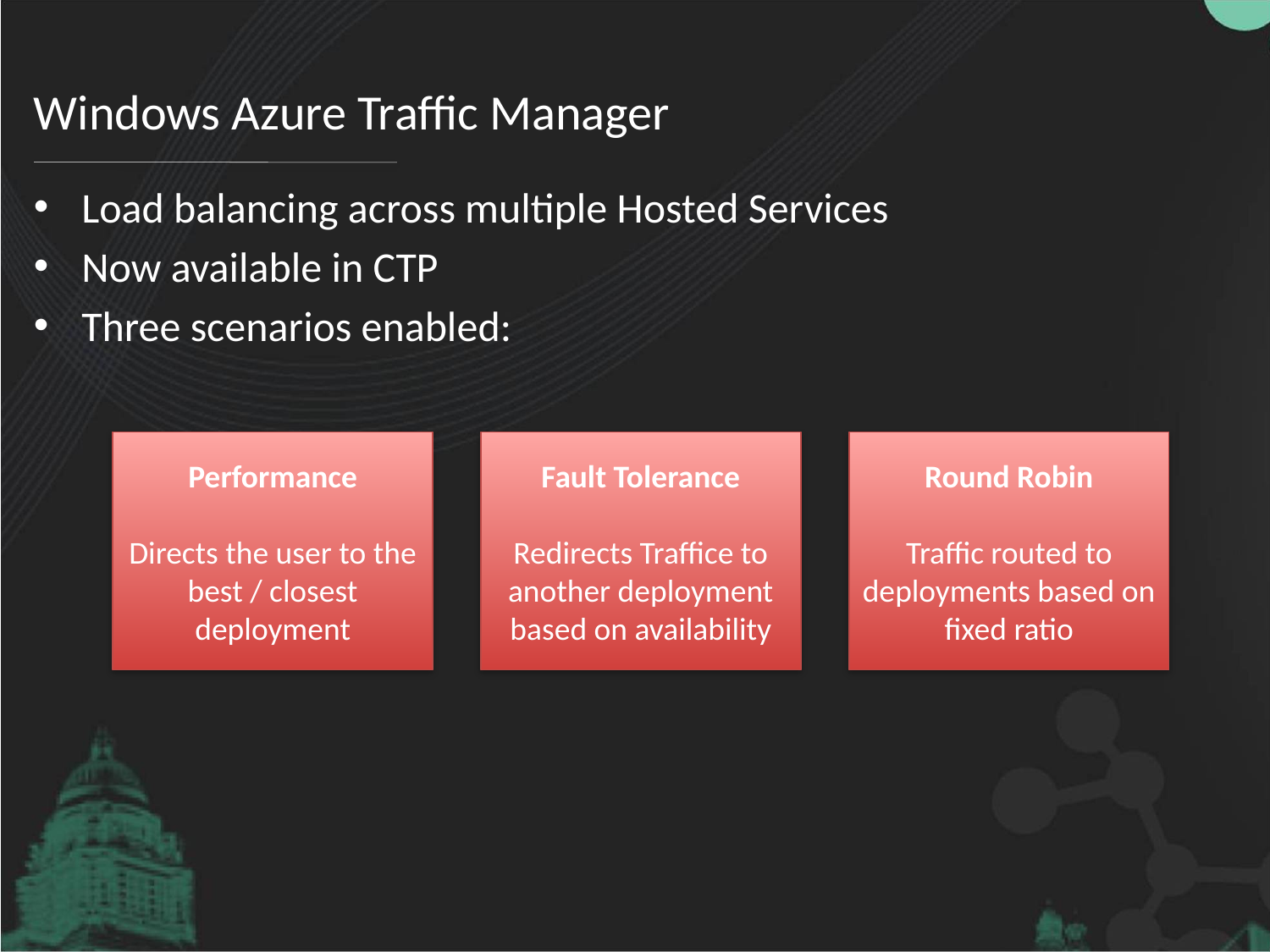

# Windows Azure Traffic Manager
Load balancing across multiple Hosted Services
Now available in CTP
Three scenarios enabled:
Fault Tolerance

Redirects Traffice to another deployment based on availability
Performance

Directs the user to the best / closest deployment
Round Robin

Traffic routed to deployments based on fixed ratio